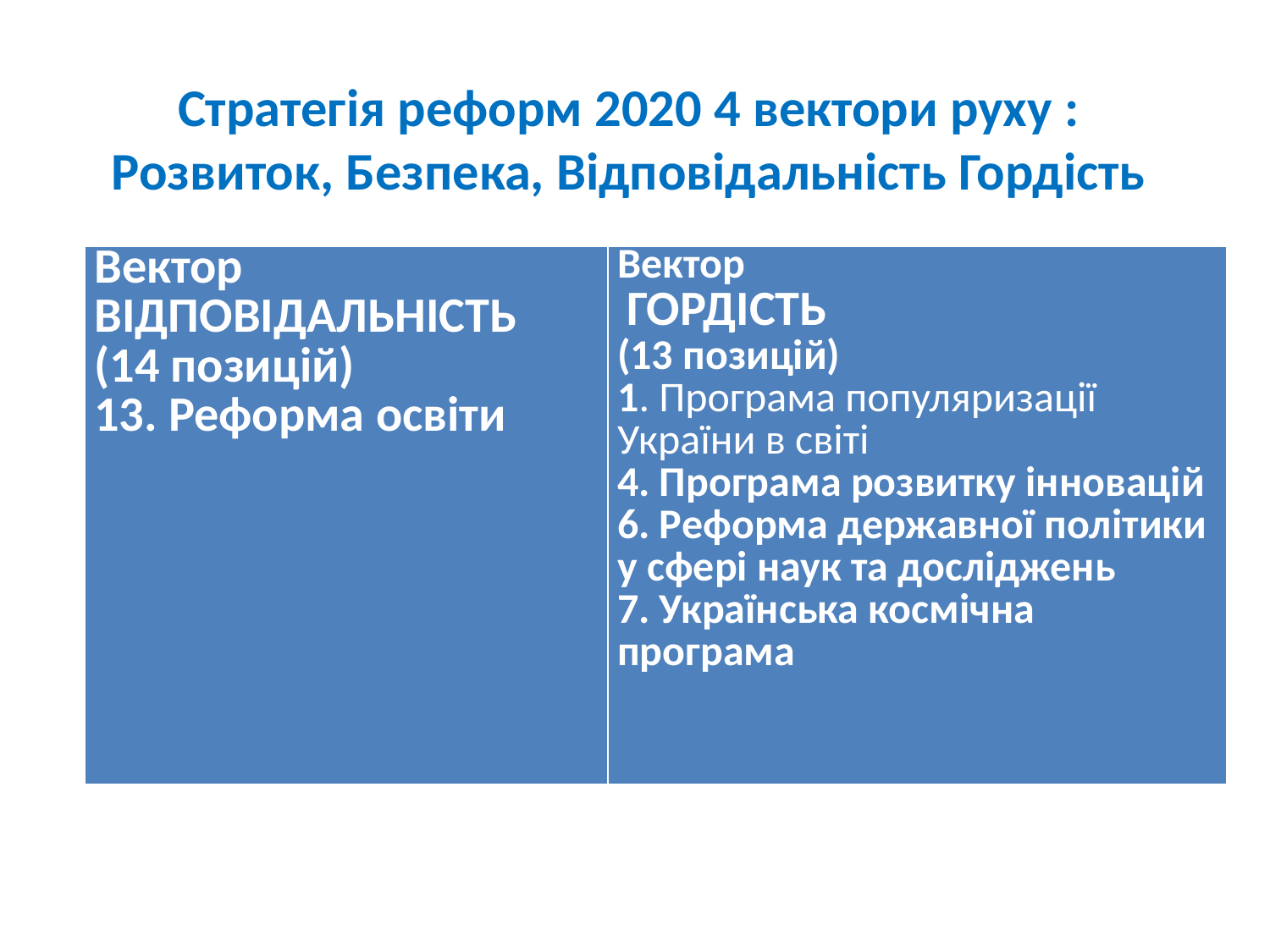

# Стратегія реформ 2020 4 вектори руху : Розвиток, Безпека, Відповідальність Гордість
| Вектор ВІДПОВІДАЛЬНІСТЬ (14 позицій) 13. Реформа освіти | Вектор ГОРДІСТЬ (13 позицій) 1. Програма популяризації України в світі 4. Програма розвитку інновацій 6. Реформа державної політики у сфері наук та досліджень 7. Українська космічна програма |
| --- | --- |